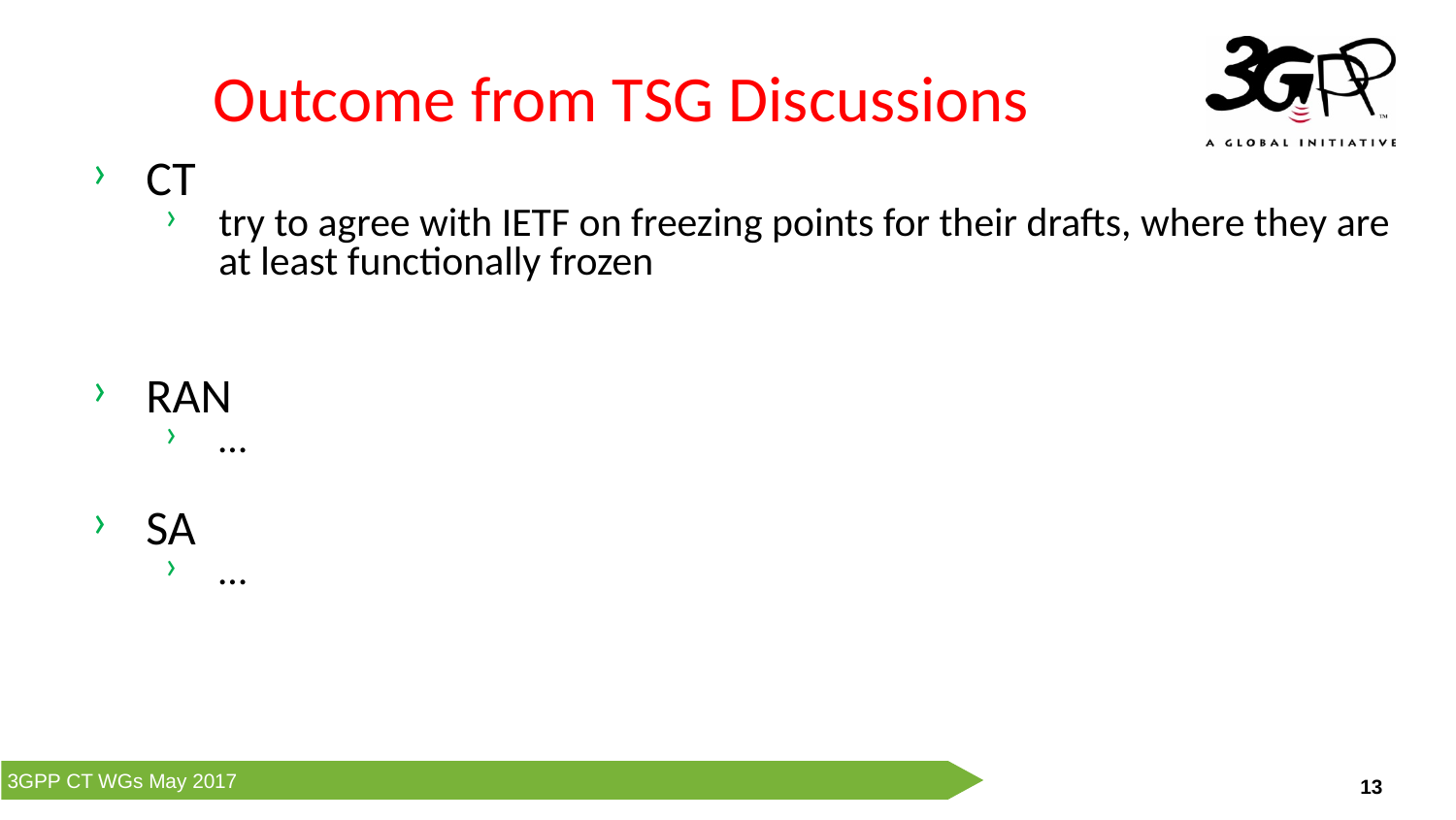

Outcome from TSG Discussions
CT
try to agree with IETF on freezing points for their drafts, where they are at least functionally frozen

RAN
…

SA
…